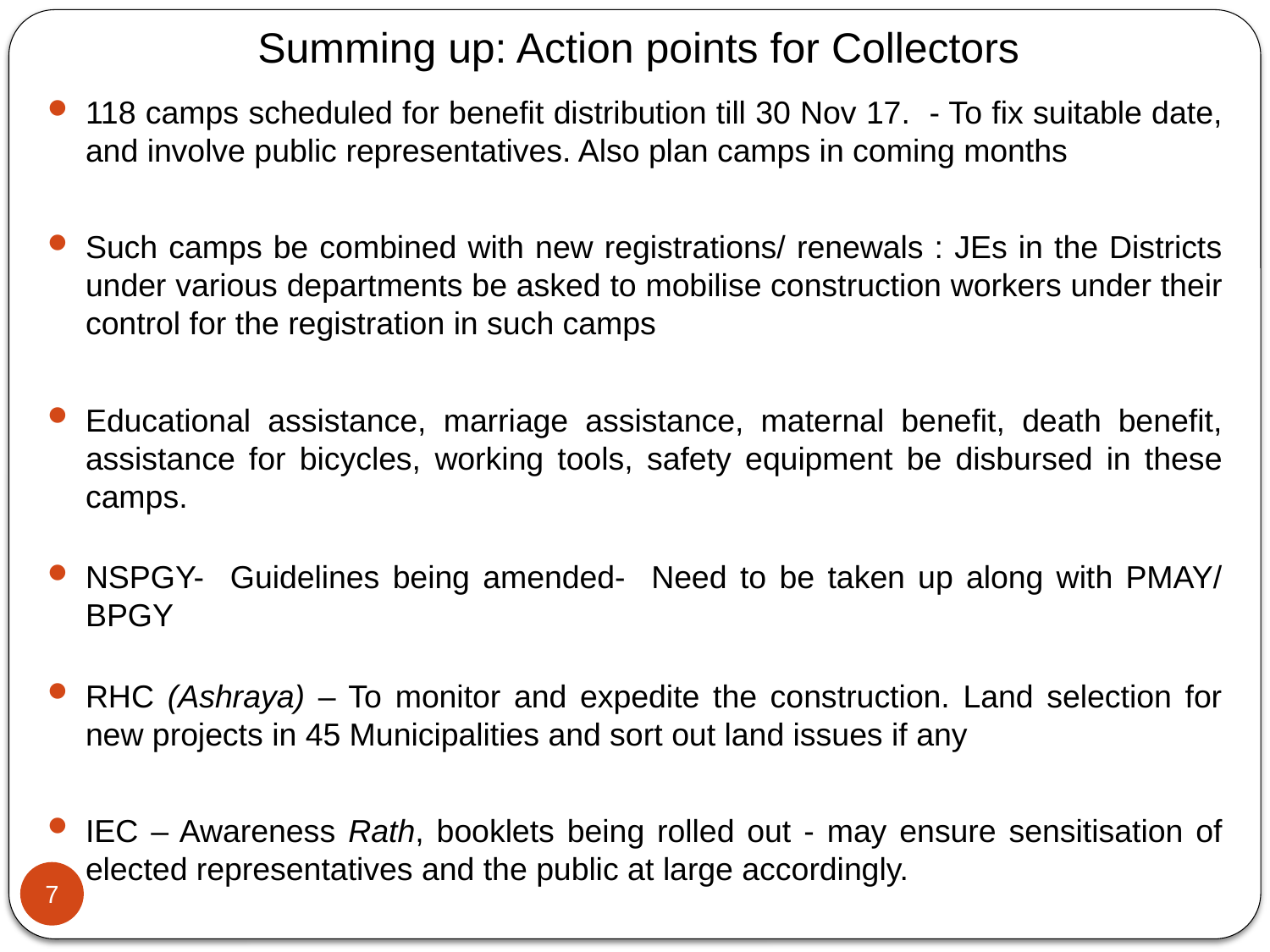

# Summing up: Action points for Collectors
118 camps scheduled for benefit distribution till 30 Nov 17.  - To fix suitable date, and involve public representatives. Also plan camps in coming months

Such camps be combined with new registrations/ renewals : JEs in the Districts under various departments be asked to mobilise construction workers under their control for the registration in such camps

Educational assistance, marriage assistance, maternal benefit, death benefit, assistance for bicycles, working tools, safety equipment be disbursed in these camps.

NSPGY-  Guidelines being amended-  Need to be taken up along with PMAY/ BPGY

RHC (Ashraya) – To monitor and expedite the construction. Land selection for new projects in 45 Municipalities and sort out land issues if any

IEC – Awareness Rath, booklets being rolled out - may ensure sensitisation of elected representatives and the public at large accordingly.
7